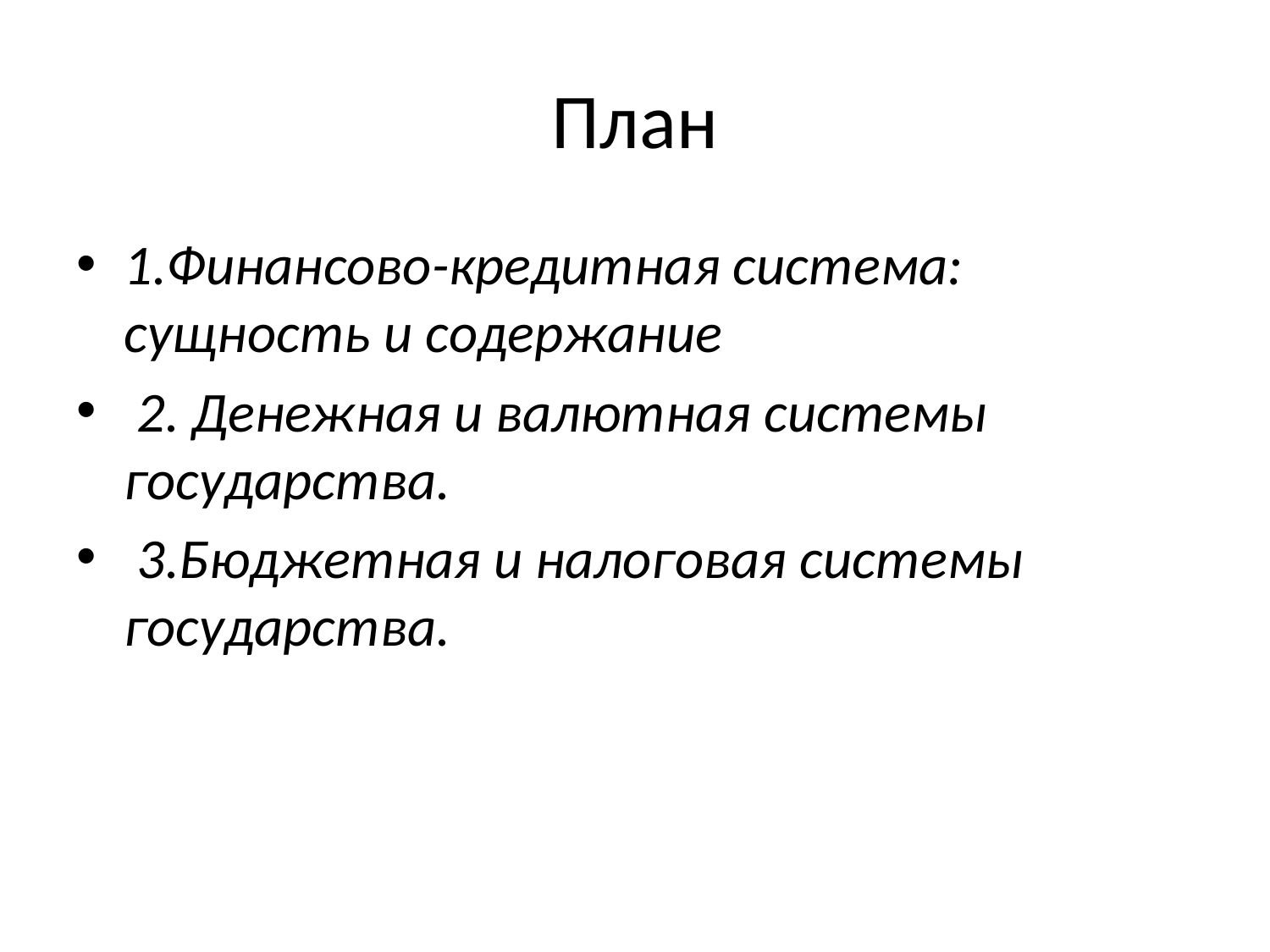

# План
1.Финансово-кредитная система: сущность и содержание
 2. Денежная и валютная системы государства.
 3.Бюджетная и налоговая системы государства.